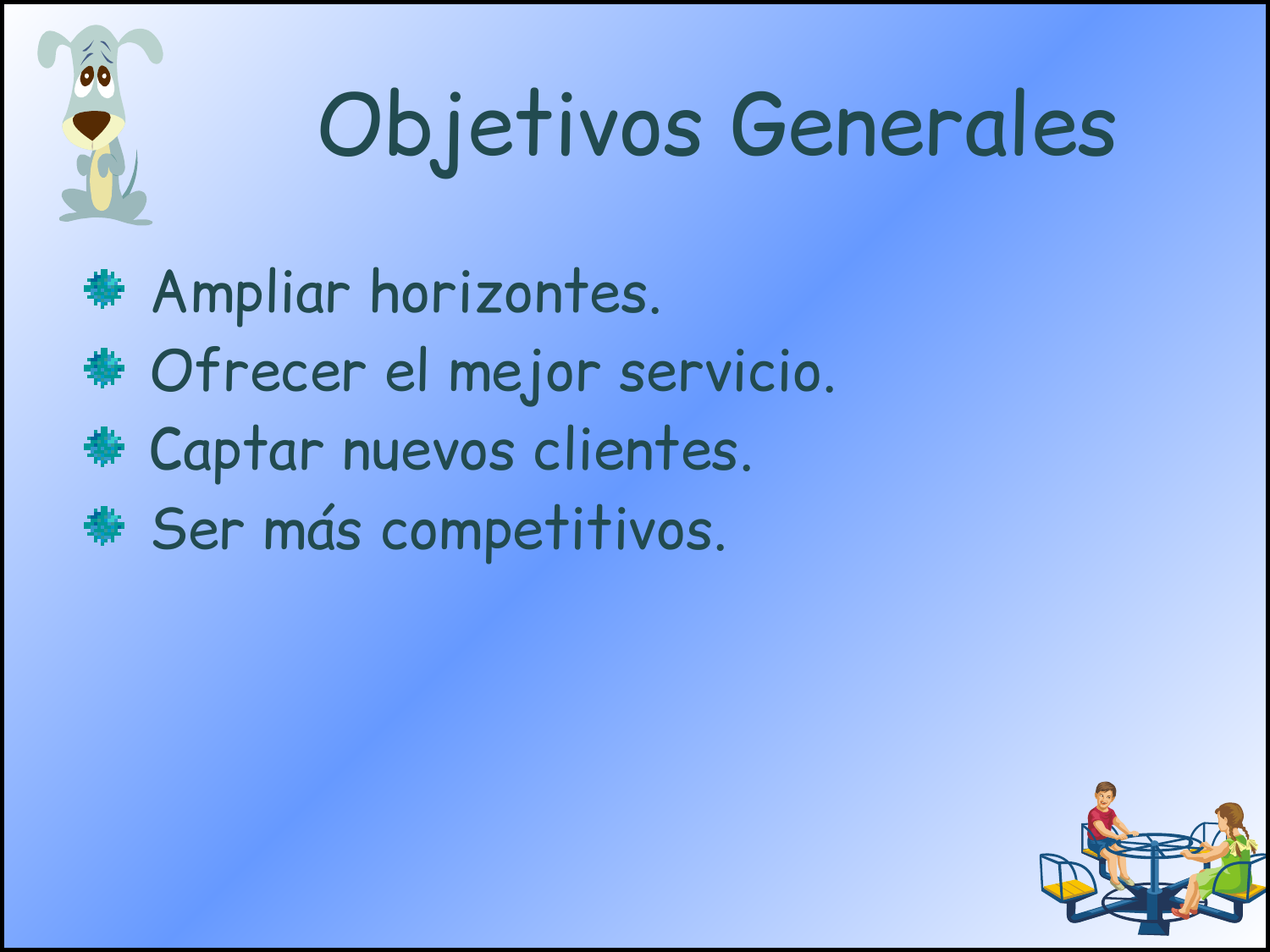

# Objetivos Generales
 Ampliar horizontes.
 Ofrecer el mejor servicio.
 Captar nuevos clientes.
 Ser más competitivos.